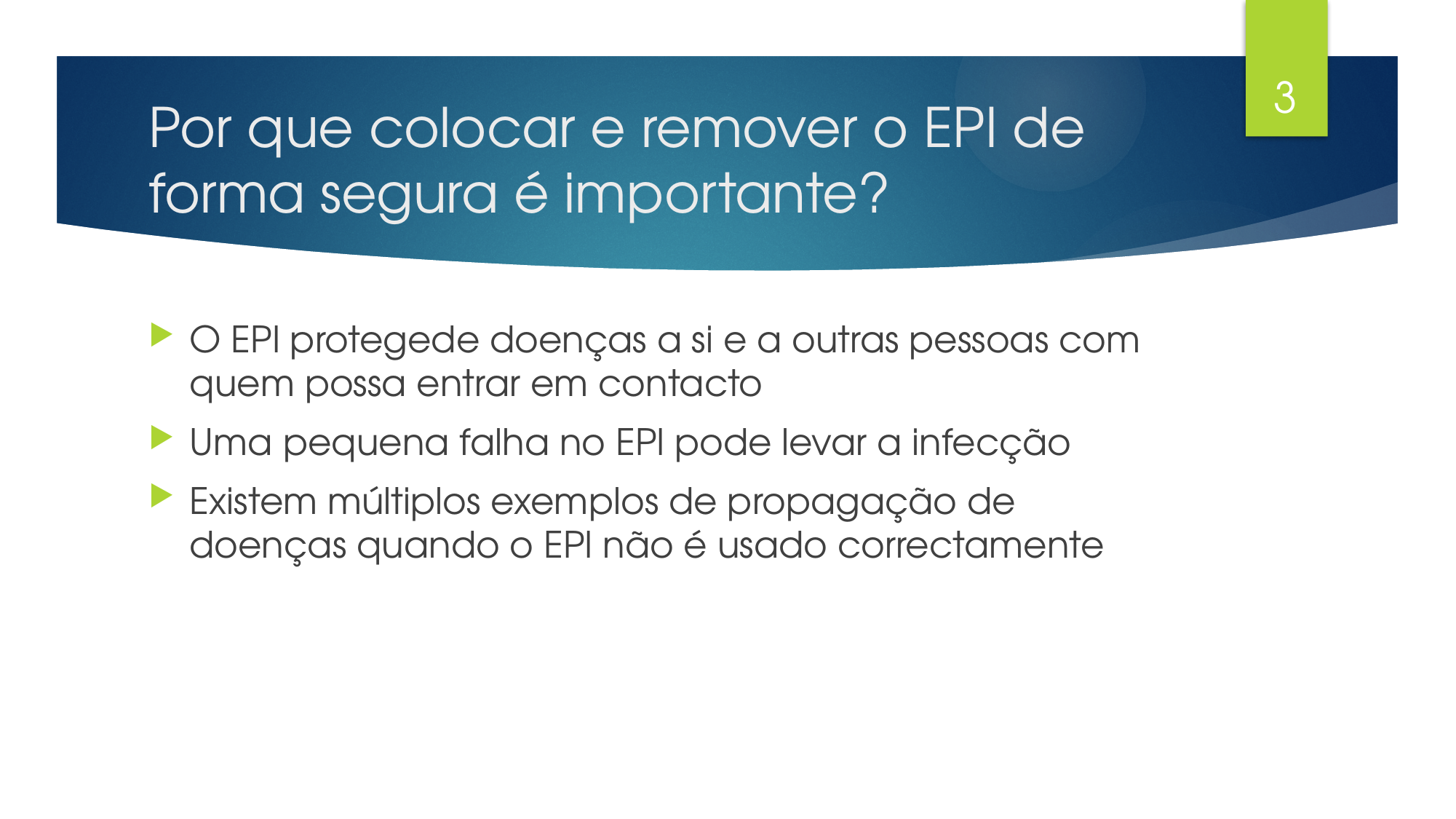

3
# Por que colocar e remover o EPI de forma segura é importante?
O EPI protegede doenças a si e a outras pessoas com quem possa entrar em contacto
Uma pequena falha no EPI pode levar a infecção
Existem múltiplos exemplos de propagação de doenças quando o EPI não é usado correctamente